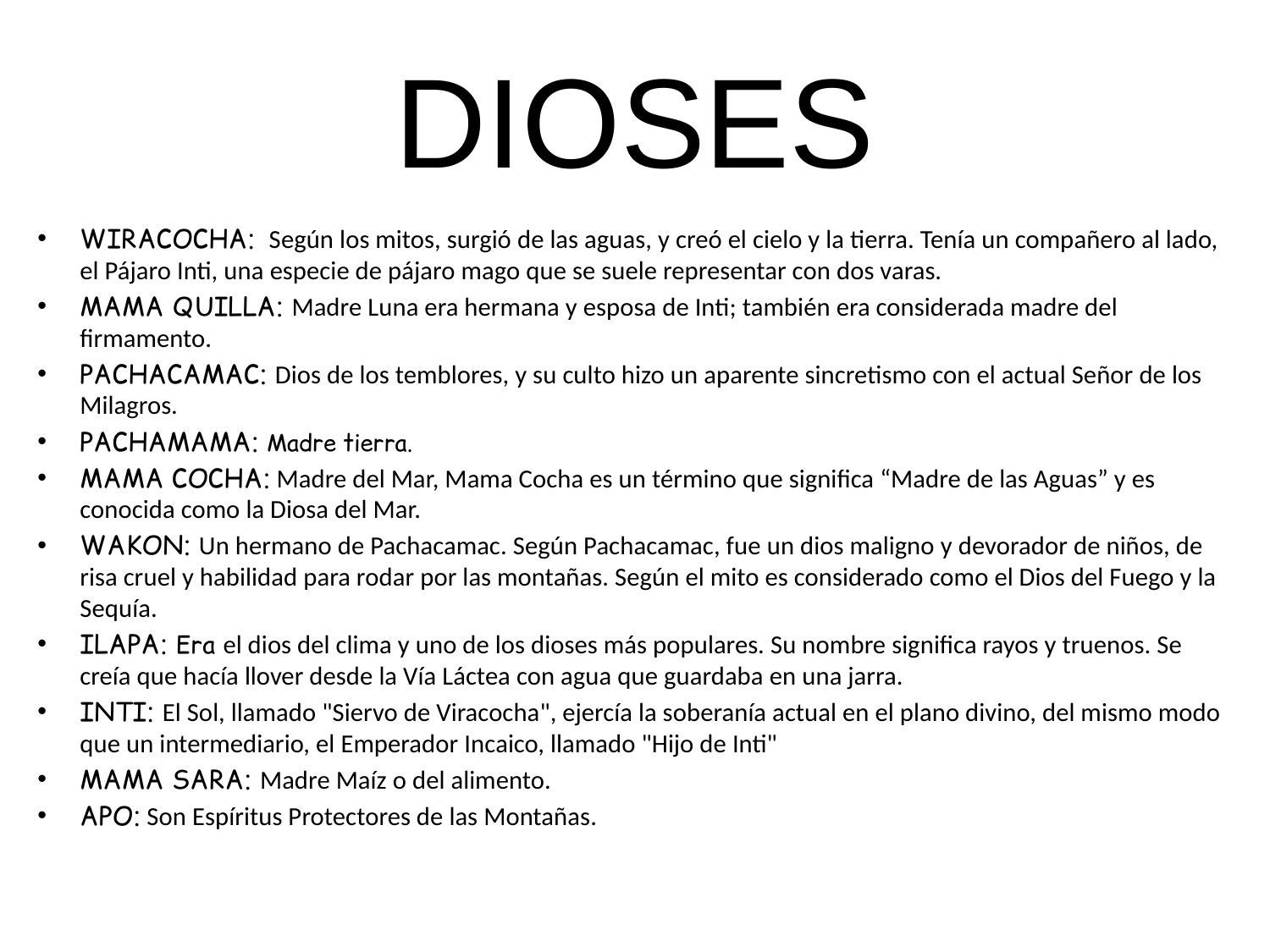

# DIOSES
WIRACOCHA:  Según los mitos, surgió de las aguas, y creó el cielo y la tierra. Tenía un compañero al lado, el Pájaro Inti, una especie de pájaro mago que se suele representar con dos varas.
MAMA QUILLA: Madre Luna era hermana y esposa de Inti; también era considerada madre del firmamento.
PACHACAMAC: Dios de los temblores, y su culto hizo un aparente sincretismo con el actual Señor de los Milagros.
PACHAMAMA: Madre tierra.
MAMA COCHA: Madre del Mar, Mama Cocha es un término que significa “Madre de las Aguas” y es conocida como la Diosa del Mar.
WAKON: Un hermano de Pachacamac. Según Pachacamac, fue un dios maligno y devorador de niños, de risa cruel y habilidad para rodar por las montañas. Según el mito es considerado como el Dios del Fuego y la Sequía.
ILAPA: Era el dios del clima y uno de los dioses más populares. Su nombre significa rayos y truenos. Se creía que hacía llover desde la Vía Láctea con agua que guardaba en una jarra.
INTI: El Sol, llamado "Siervo de Viracocha", ejercía la soberanía actual en el plano divino, del mismo modo que un intermediario, el Emperador Incaico, llamado "Hijo de Inti"
MAMA SARA: Madre Maíz o del alimento.
APO: Son Espíritus Protectores de las Montañas.